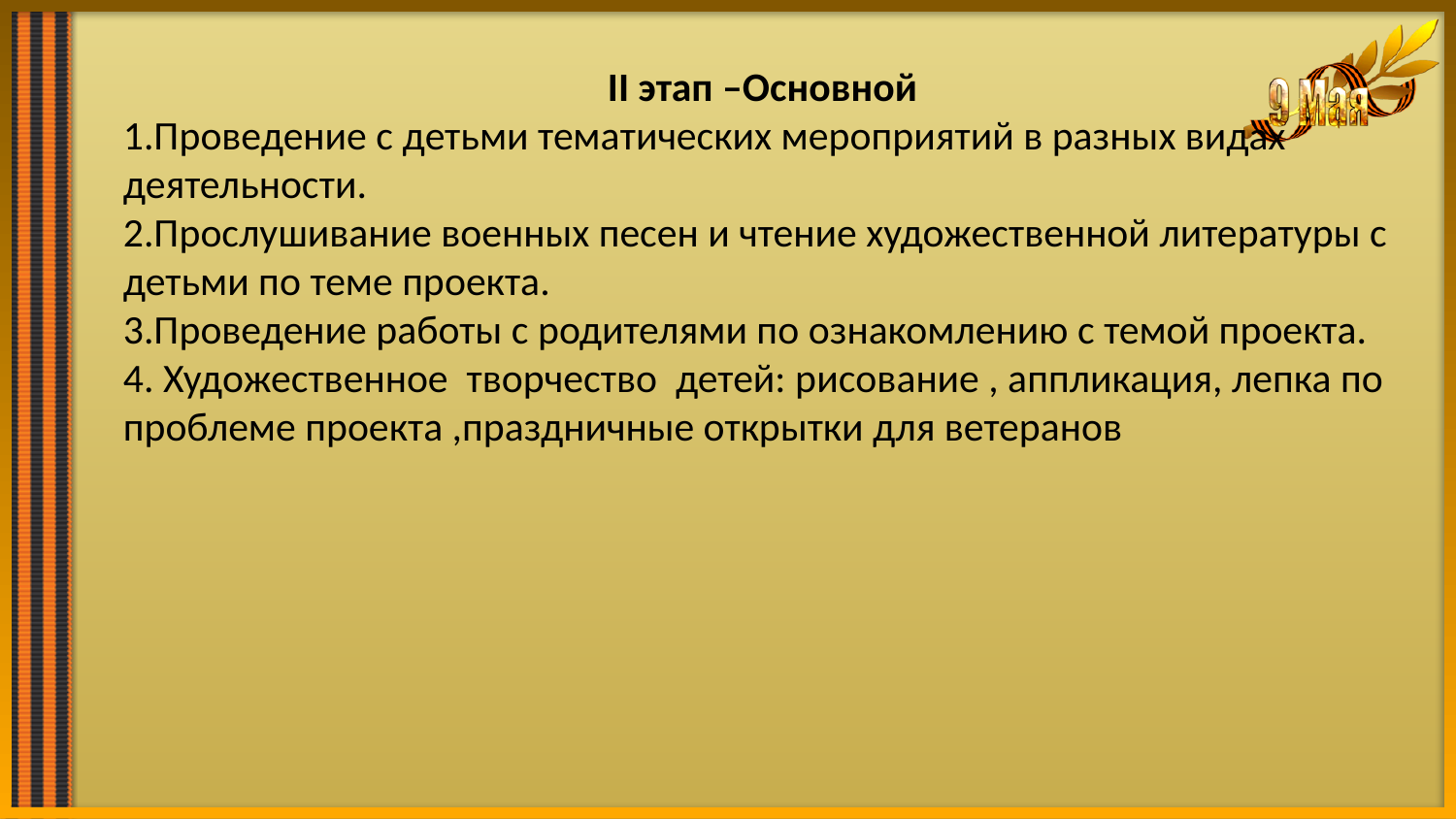

II этап –Основной
1.Проведение с детьми тематических мероприятий в разных видах деятельности.
2.Прослушивание военных песен и чтение художественной литературы с детьми по теме проекта.
3.Проведение работы с родителями по ознакомлению с темой проекта.
4. Художественное  творчество  детей: рисование , аппликация, лепка по проблеме проекта ,праздничные открытки для ветеранов